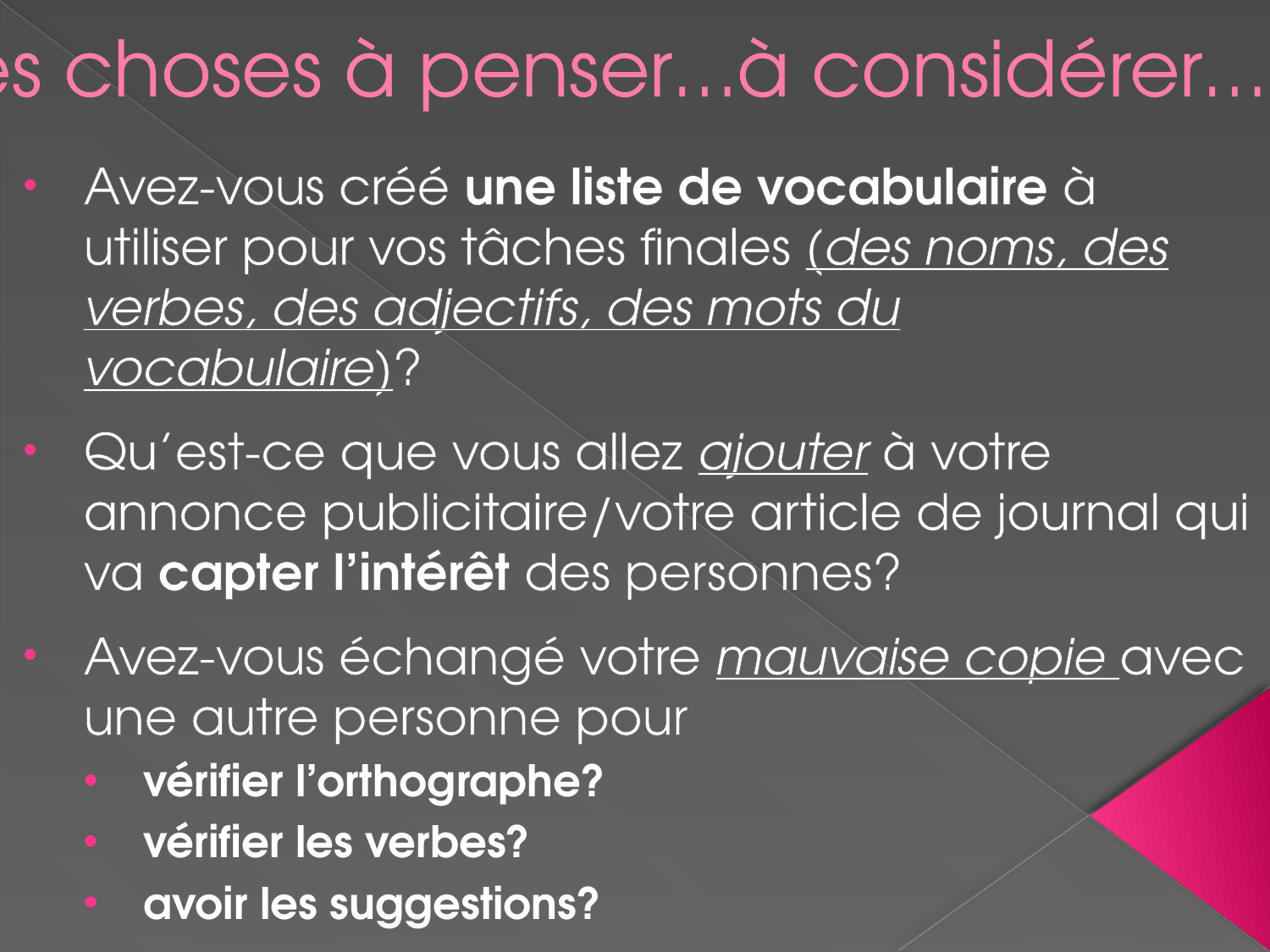

# Des choses à penser…à considérer…
Avez-vous créé une liste de vocabulaire à utiliser pour vos tâches finales (des noms, des verbes, des adjectifs, des mots du vocabulaire)?

Qu’est-ce que vous allez ajouter à votre annonce publicitaire/votre article de journal qui va capter l’intérêt des personnes?

Avez-vous échangé votre mauvaise copie avec une autre personne pour
vérifier l’orthographe?
vérifier les verbes?
avoir les suggestions?